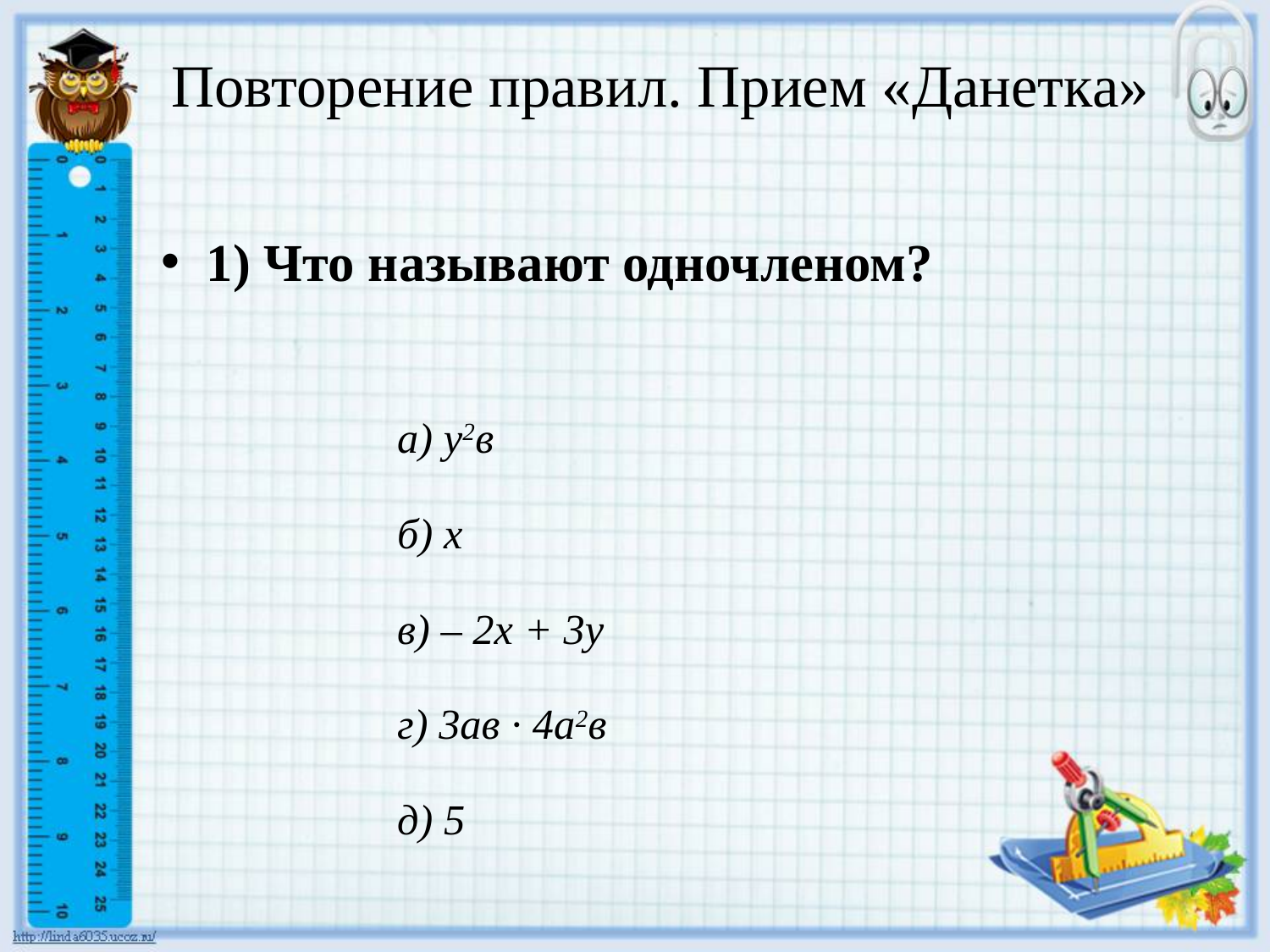

# Повторение правил. Прием «Данетка»
1) Что называют одночленом?

а) у2в
б) х
в) – 2х + 3у
г) 3ав ∙ 4а2в
д) 5